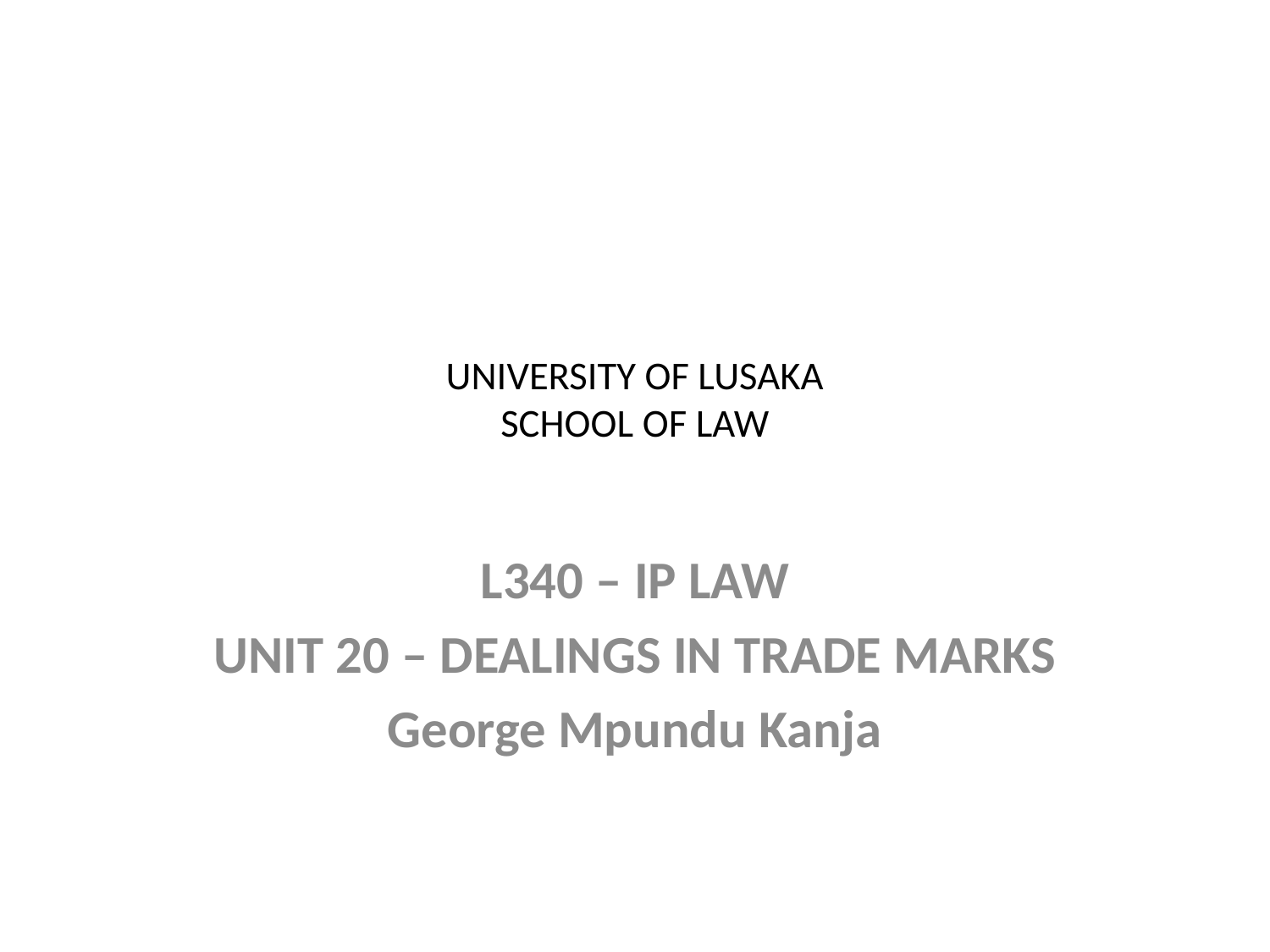

# UNIVERSITY OF LUSAKA SCHOOL OF LAW
L340 – IP LAW
UNIT 20 – DEALINGS IN TRADE MARKS
George Mpundu Kanja